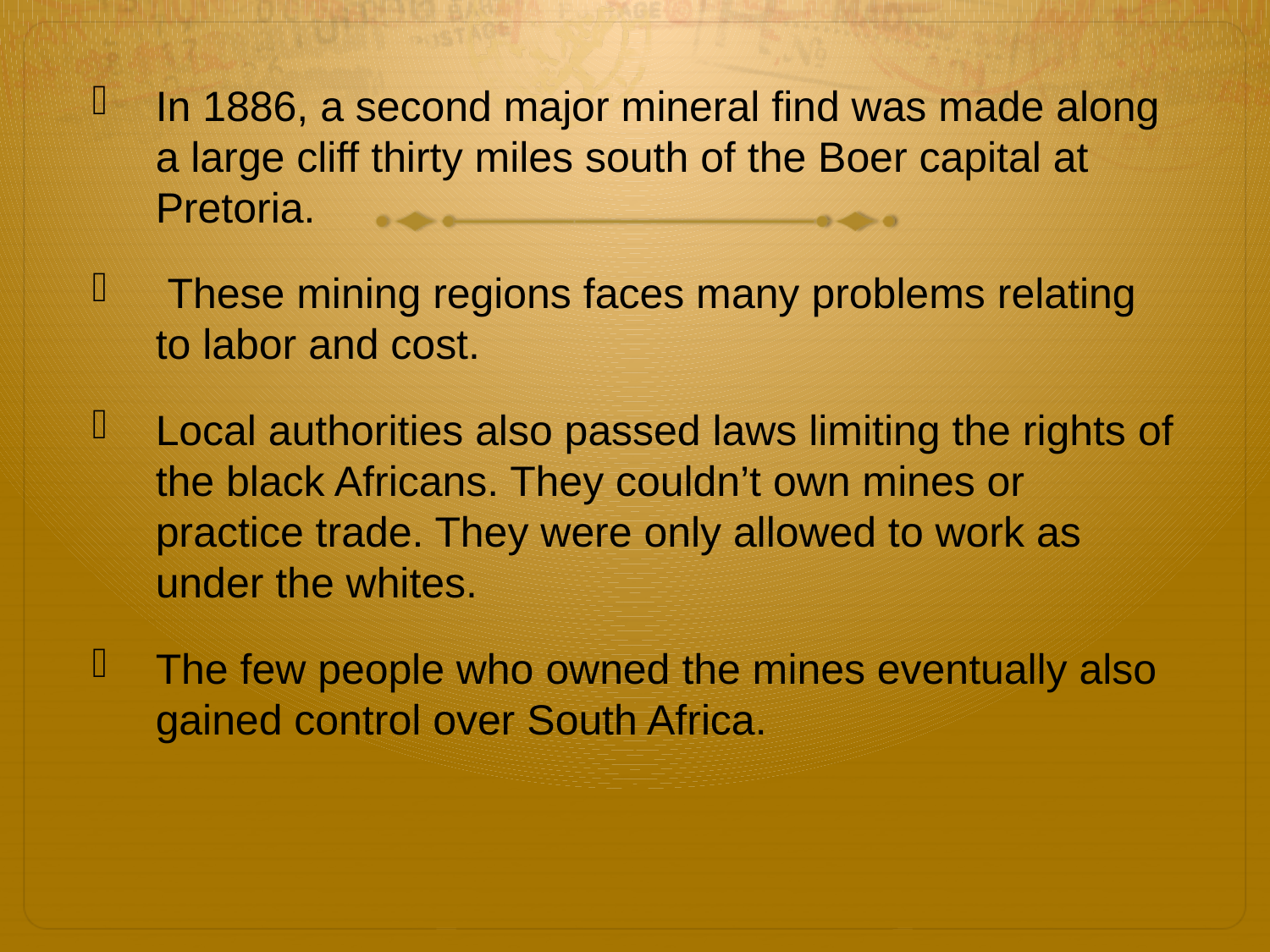

In 1886, a second major mineral find was made along a large cliff thirty miles south of the Boer capital at Pretoria.
 These mining regions faces many problems relating to labor and cost.
Local authorities also passed laws limiting the rights of the black Africans. They couldn’t own mines or practice trade. They were only allowed to work as under the whites.
The few people who owned the mines eventually also gained control over South Africa.